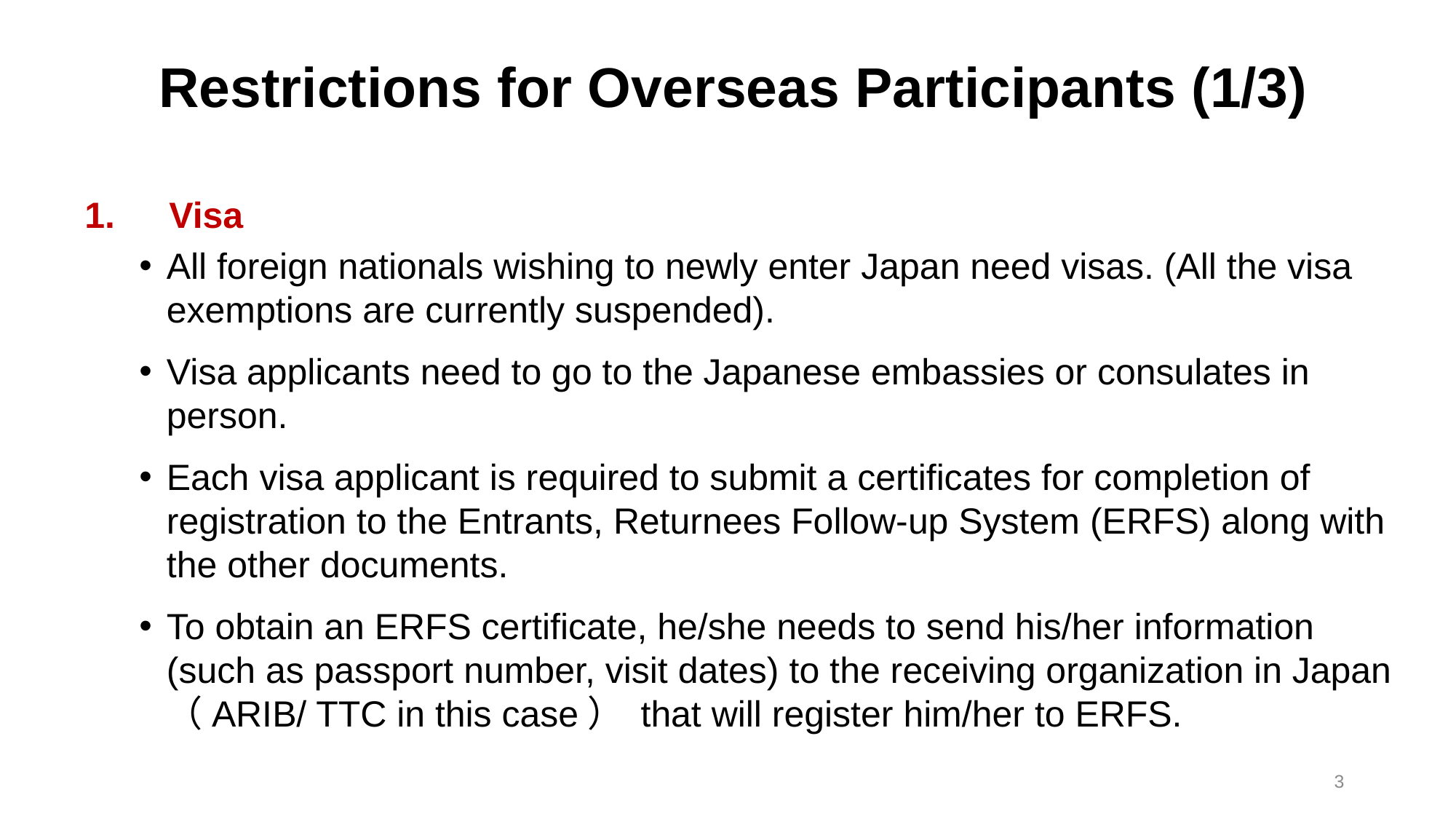

# Restrictions for Overseas Participants (1/3)
1.　Visa
All foreign nationals wishing to newly enter Japan need visas. (All the visa exemptions are currently suspended).
Visa applicants need to go to the Japanese embassies or consulates in person.
Each visa applicant is required to submit a certificates for completion of registration to the Entrants, Returnees Follow-up System (ERFS) along with the other documents.
To obtain an ERFS certificate, he/she needs to send his/her information (such as passport number, visit dates) to the receiving organization in Japan （ARIB/ TTC in this case） that will register him/her to ERFS.

3